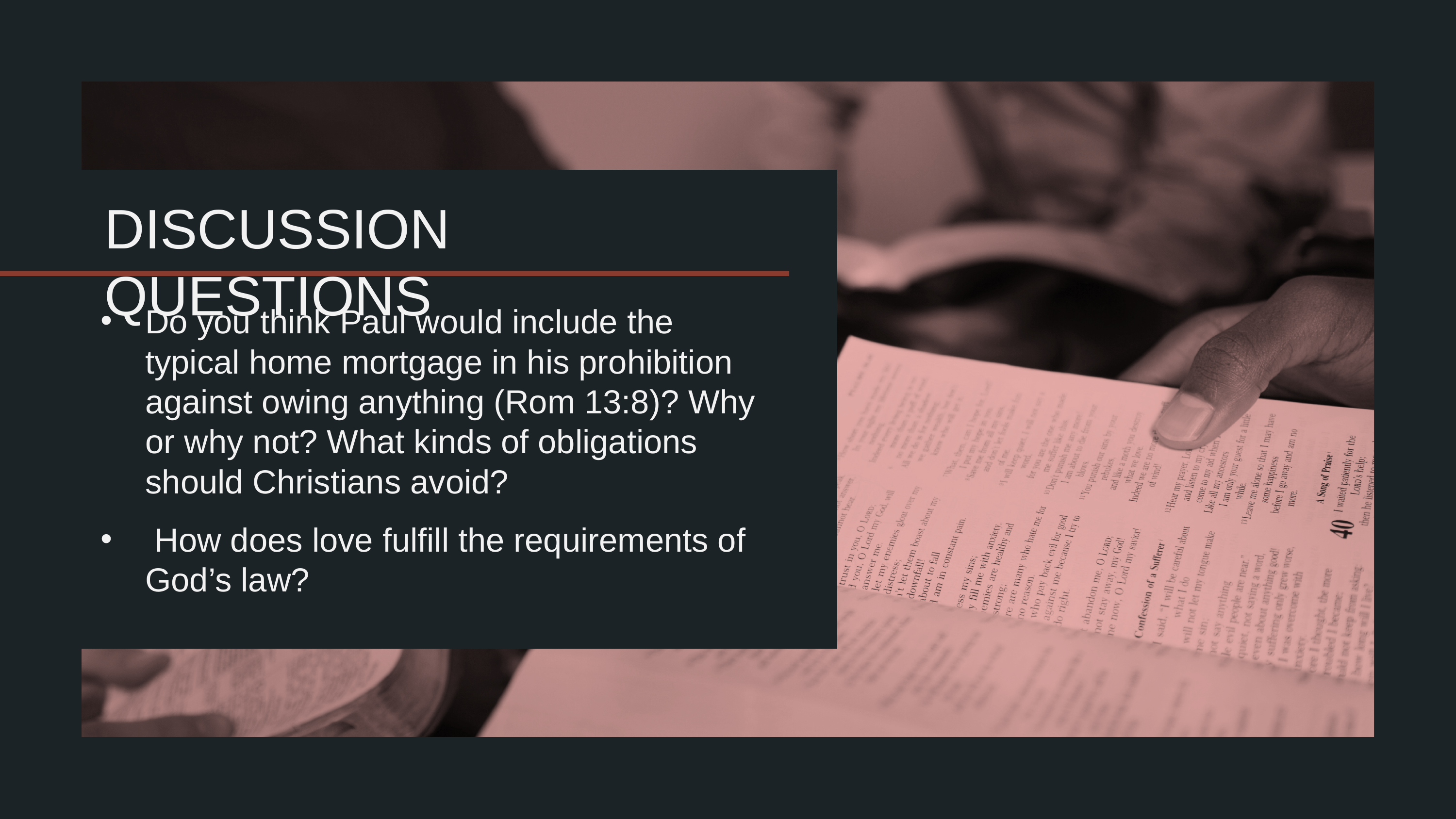

Do you think Paul would include the typical home mortgage in his prohibition against owing anything (Rom 13:8)? Why or why not? What kinds of obligations should Christians avoid?
 How does love fulfill the requirements of God’s law?